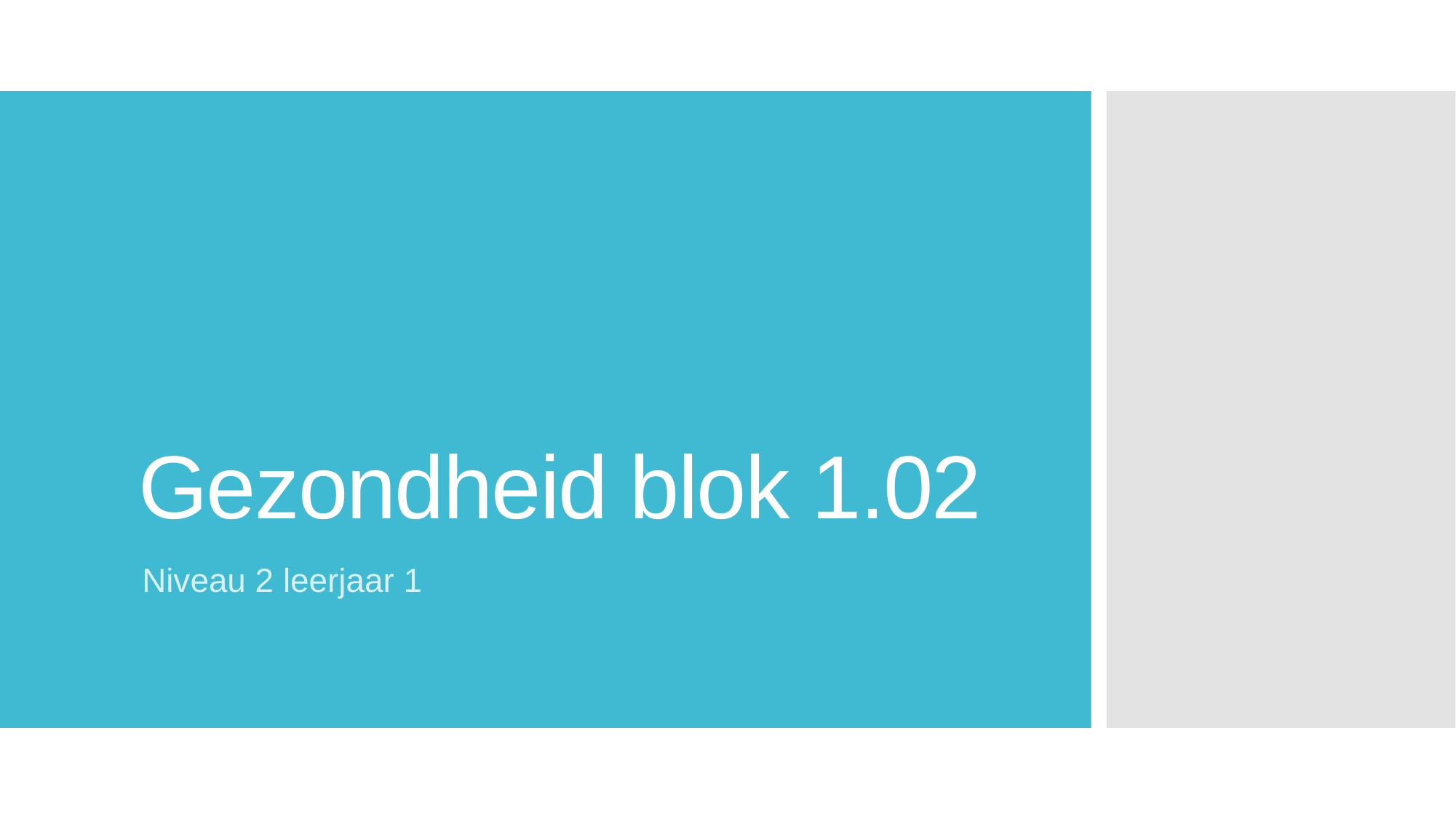

# Gezondheid blok 1.02
Niveau 2 leerjaar 1